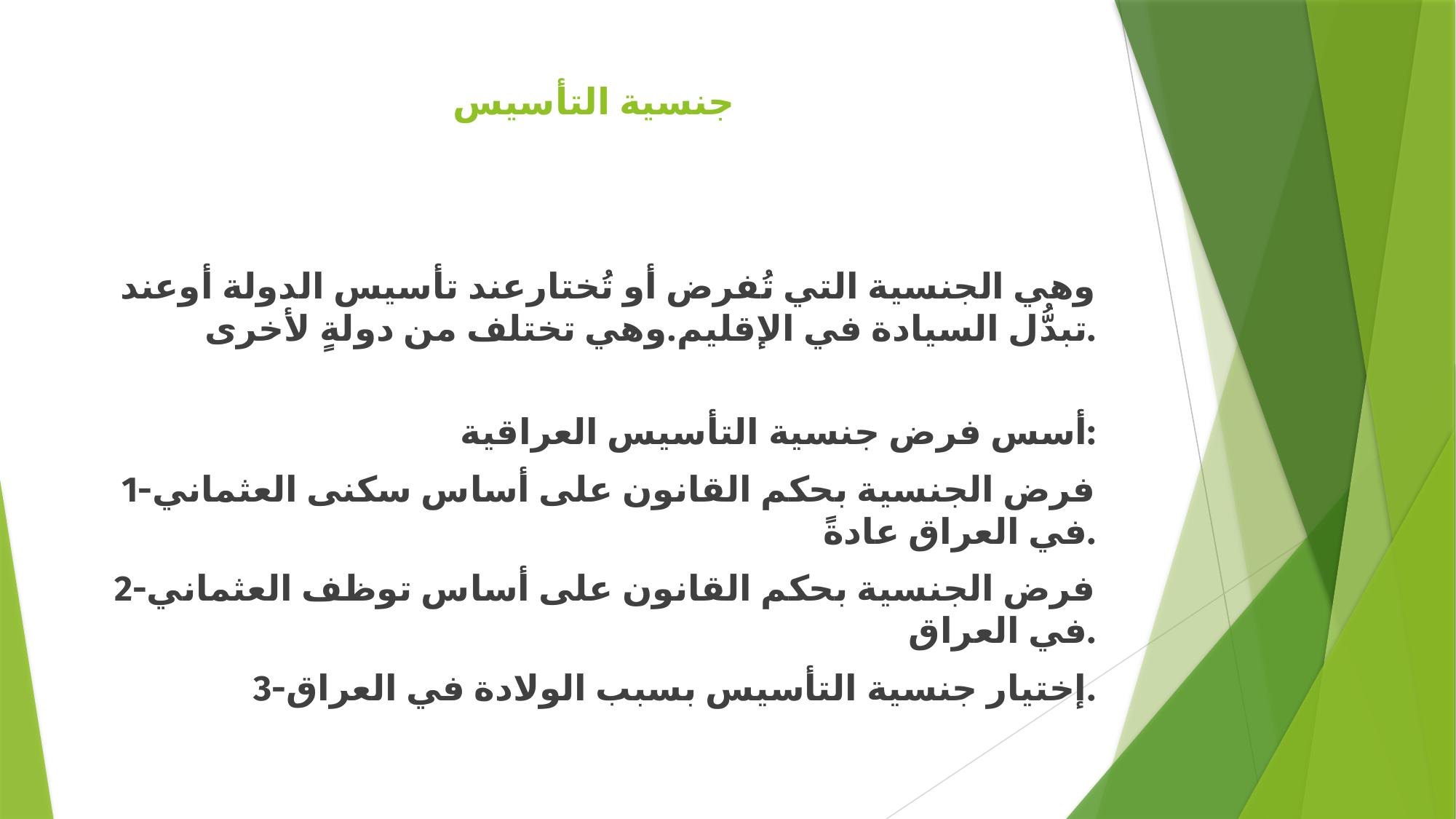

# جنسية التأسيس
وهي الجنسية التي تُفرض أو تُختارعند تأسيس الدولة أوعند تبدُّل السيادة في الإقليم.وهي تختلف من دولةٍ لأخرى.

أسس فرض جنسية التأسيس العراقية:
1-فرض الجنسية بحكم القانون على أساس سكنى العثماني في العراق عادةً.
2-فرض الجنسية بحكم القانون على أساس توظف العثماني في العراق.
3-إختيار جنسية التأسيس بسبب الولادة في العراق.